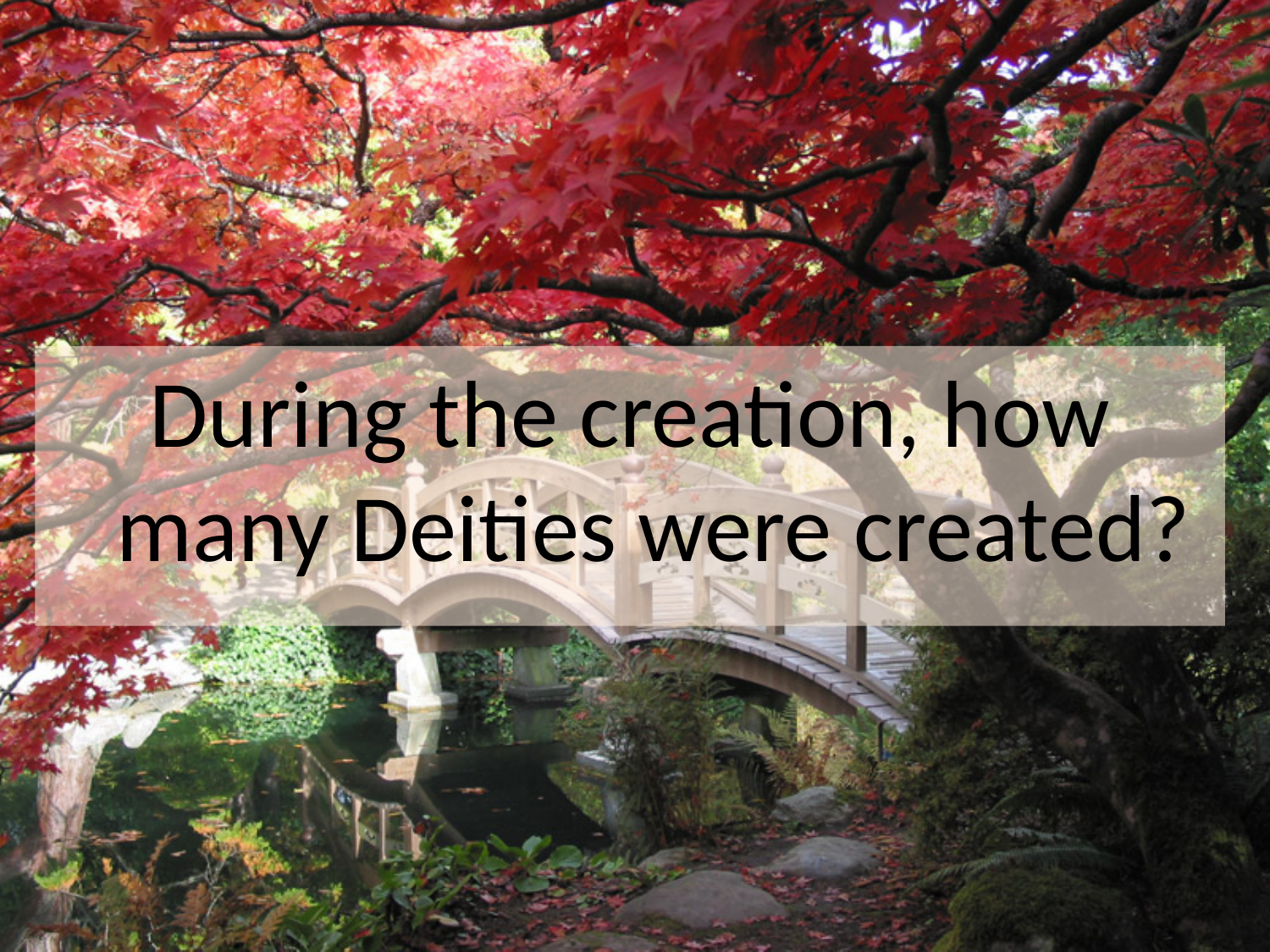

During the creation, how many Deities were created?